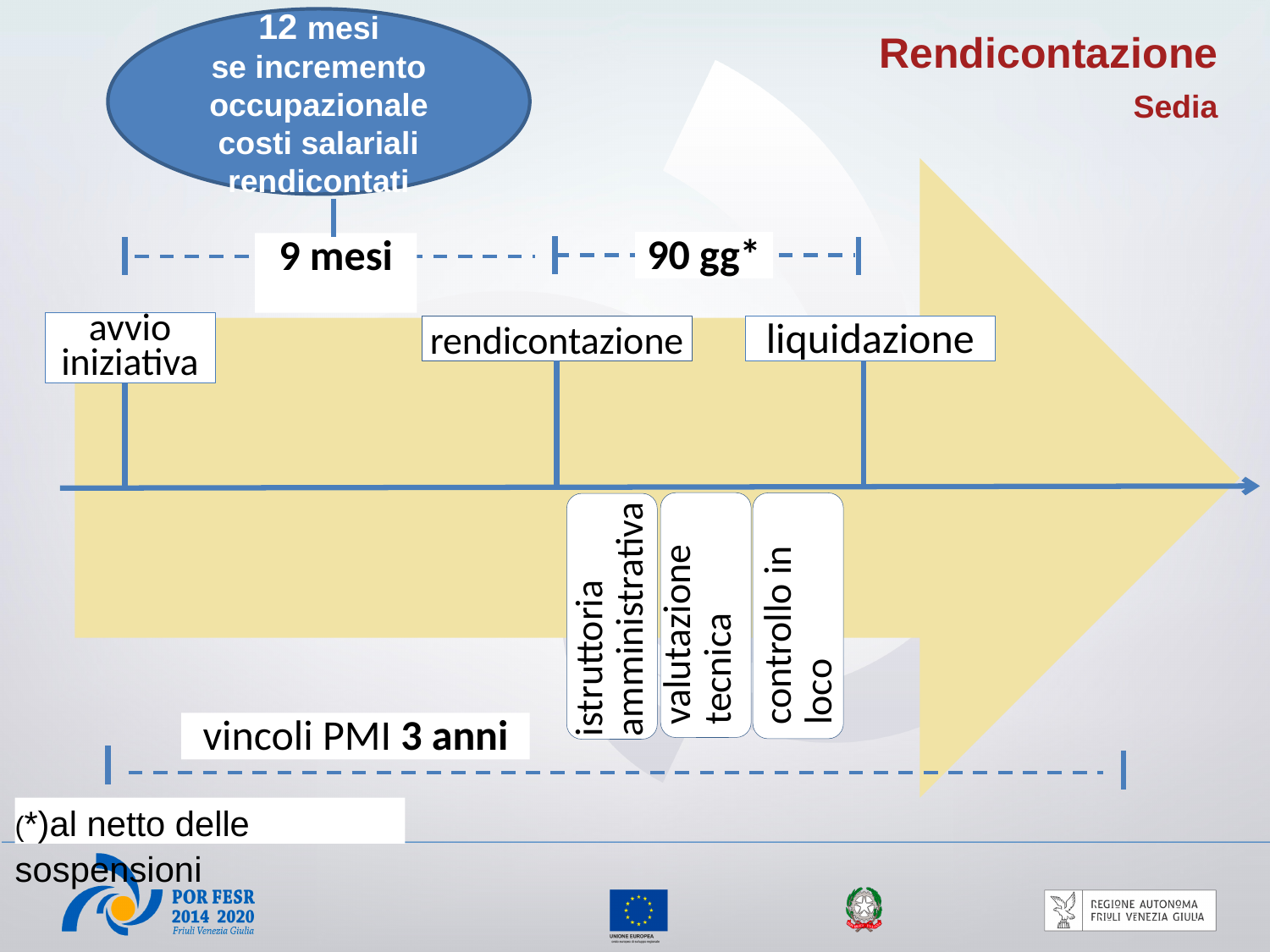

12 mesi
se incremento occupazionale costi salariali rendicontati
Rendicontazione
Sedia

90 gg*
9 mesi
avvio iniziativa
rendicontazione
liquidazione

istruttoria
amministrativa
valutazione tecnica
controllo in loco
vincoli PMI 3 anni
(*)al netto delle sospensioni